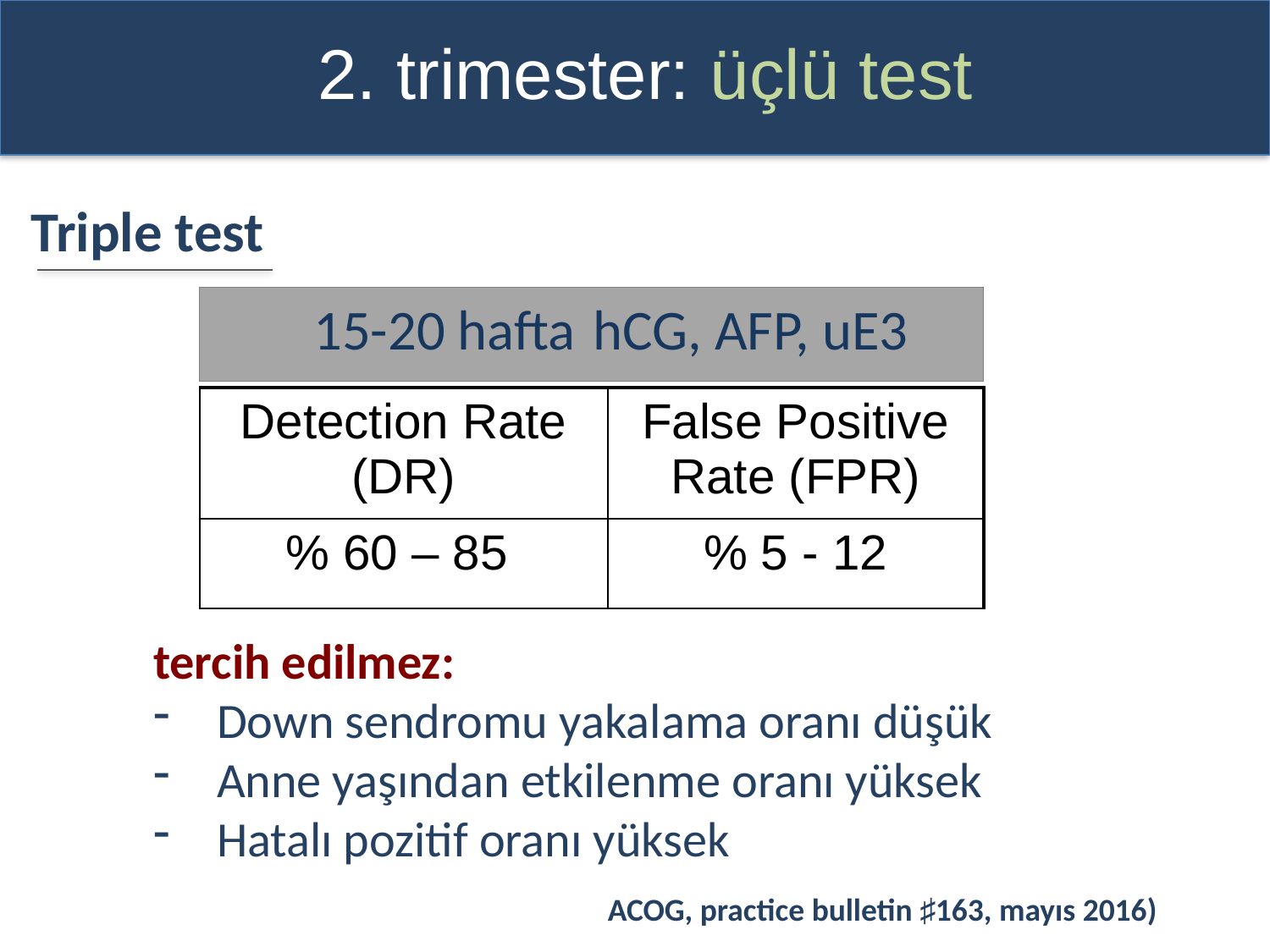

2. trimester: üçlü test

Triple test
        15-20 hafta	hCG, AFP, uE3
| Detection Rate (DR) | False Positive Rate (FPR) |
| --- | --- |
| % 60 – 85 | % 5 - 12 |
tercih edilmez:
Down sendromu yakalama oranı düşük
Anne yaşından etkilenme oranı yüksek
Hatalı pozitif oranı yüksek
ACOG, practice bulletin ♯163, mayıs 2016)